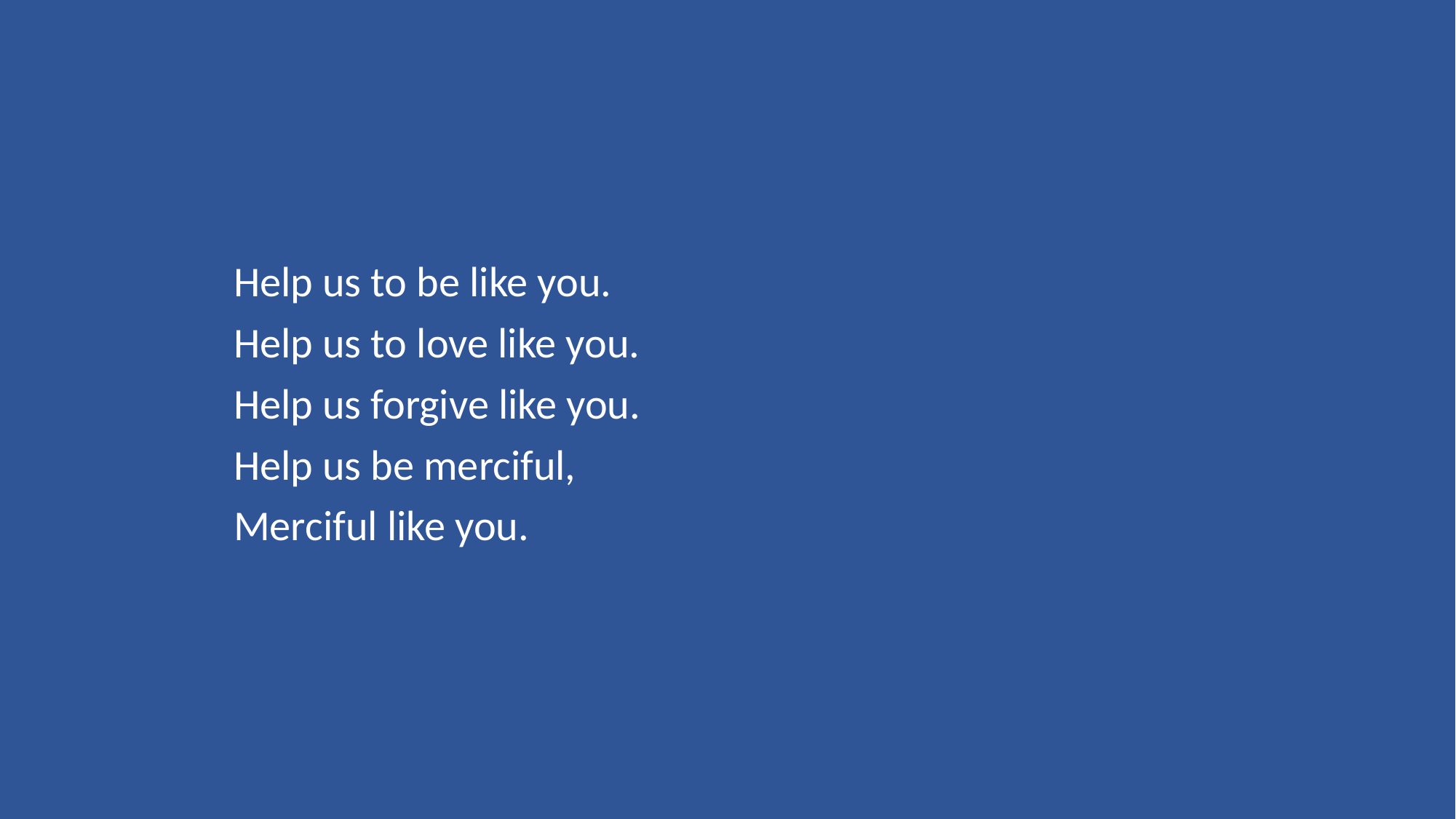

Help us to be like you.
Help us to love like you.
Help us forgive like you.
Help us be merciful,
Merciful like you.